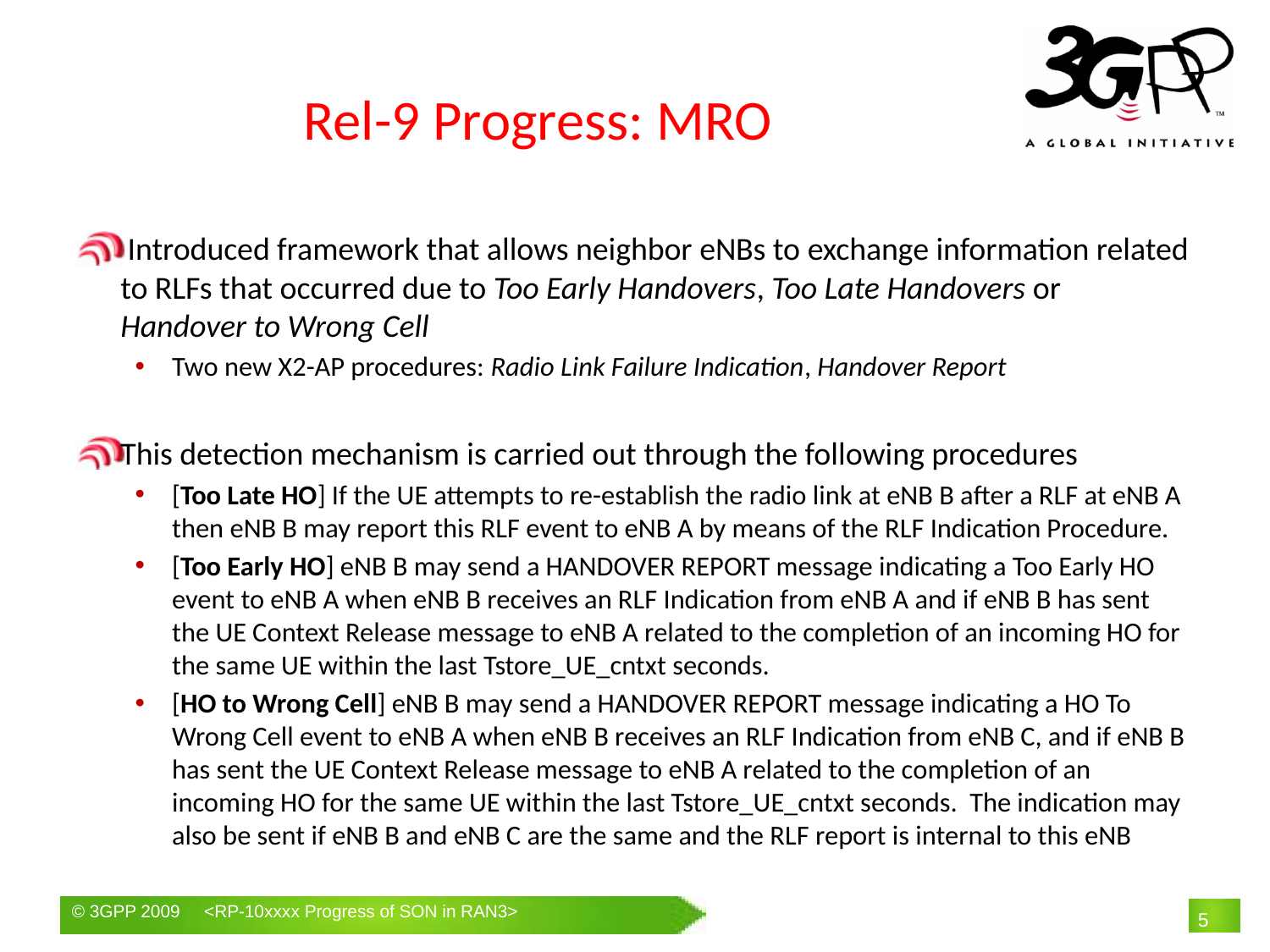

# Rel-9 Progress: MRO
 Introduced framework that allows neighbor eNBs to exchange information related to RLFs that occurred due to Too Early Handovers, Too Late Handovers or Handover to Wrong Cell
Two new X2-AP procedures: Radio Link Failure Indication, Handover Report

This detection mechanism is carried out through the following procedures
[Too Late HO] If the UE attempts to re-establish the radio link at eNB B after a RLF at eNB A then eNB B may report this RLF event to eNB A by means of the RLF Indication Procedure.
[Too Early HO] eNB B may send a HANDOVER REPORT message indicating a Too Early HO event to eNB A when eNB B receives an RLF Indication from eNB A and if eNB B has sent the UE Context Release message to eNB A related to the completion of an incoming HO for the same UE within the last Tstore_UE_cntxt seconds.
[HO to Wrong Cell] eNB B may send a HANDOVER REPORT message indicating a HO To Wrong Cell event to eNB A when eNB B receives an RLF Indication from eNB C, and if eNB B has sent the UE Context Release message to eNB A related to the completion of an incoming HO for the same UE within the last Tstore_UE_cntxt seconds.  The indication may also be sent if eNB B and eNB C are the same and the RLF report is internal to this eNB

5